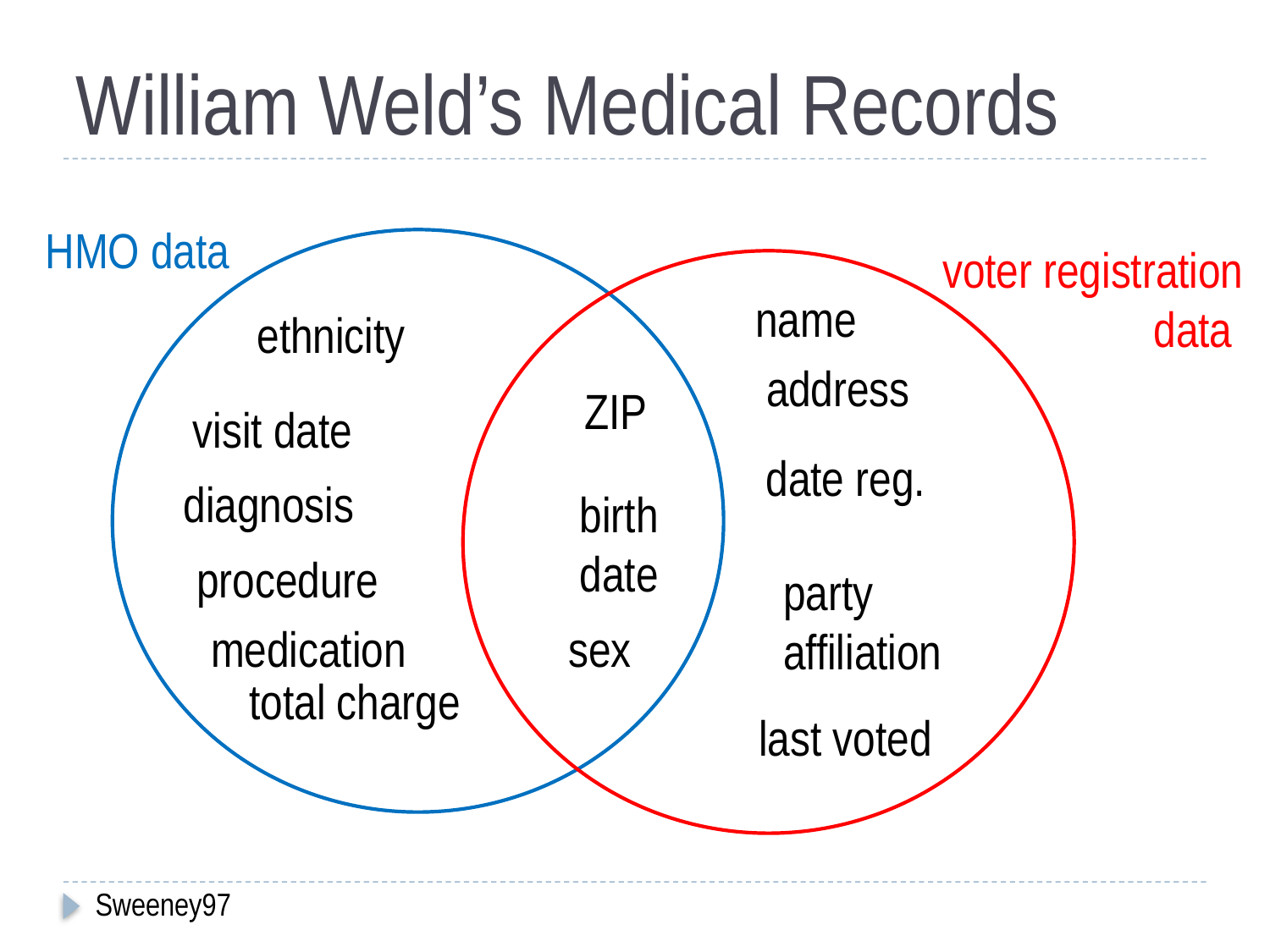

# William Weld’s Medical Records
HMO data

voter registration
data

name
ethnicity
address
ZIP
visit date
date reg.
diagnosis
birth
date
procedure
party
affiliation
sex
medication
total charge
last voted
Sweeney97